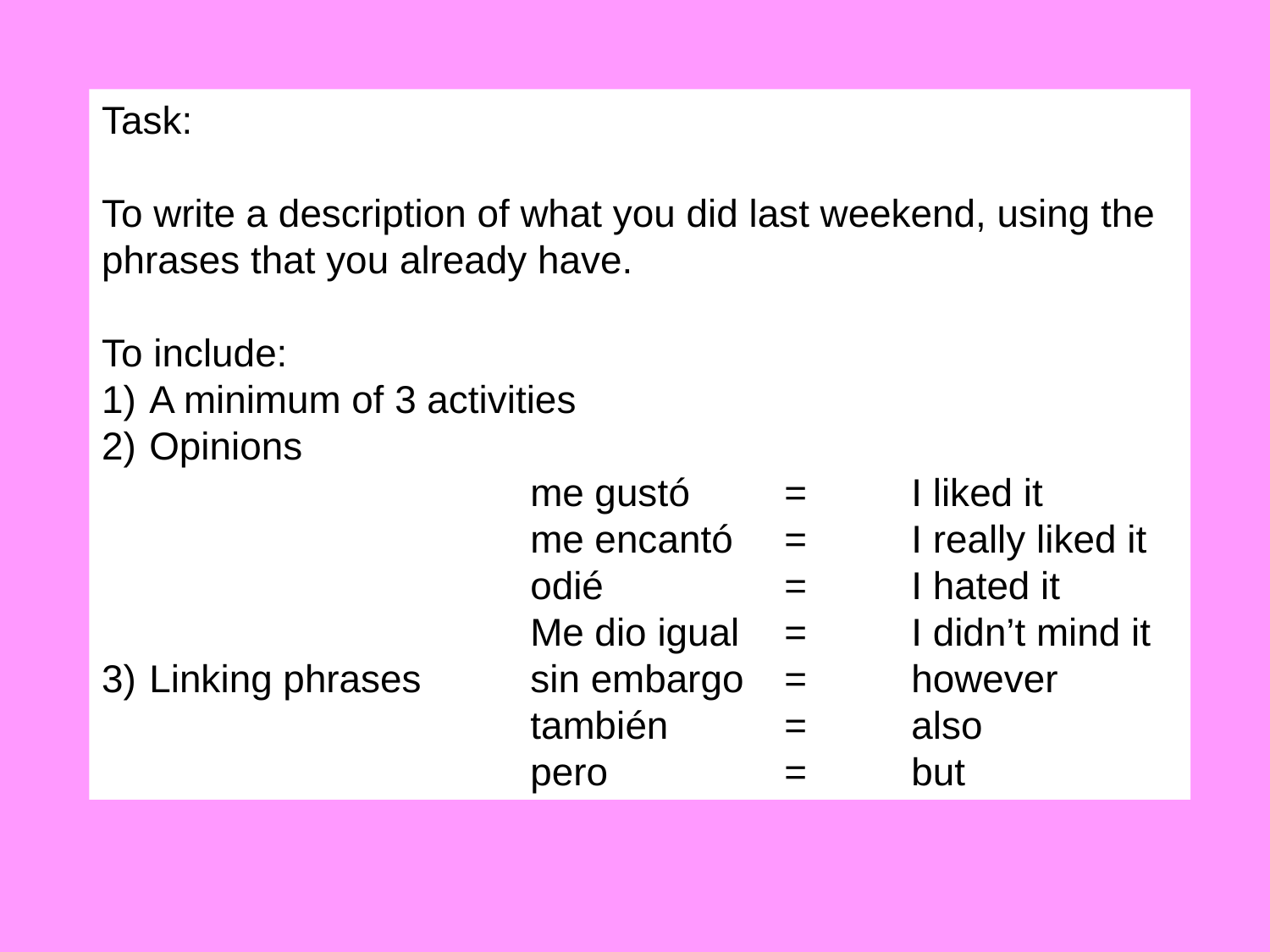

Task:

To write a description of what you did last weekend, using the phrases that you already have.

To include:
A minimum of 3 activities
Opinions
				me gustó	=	I liked it
				me encantó	=	I really liked it
				odié		=	I hated it
				Me dio igual	=	I didn’t mind it
3)	Linking phrases	sin embargo 	= 	however
				también	=	also
				pero		=	but